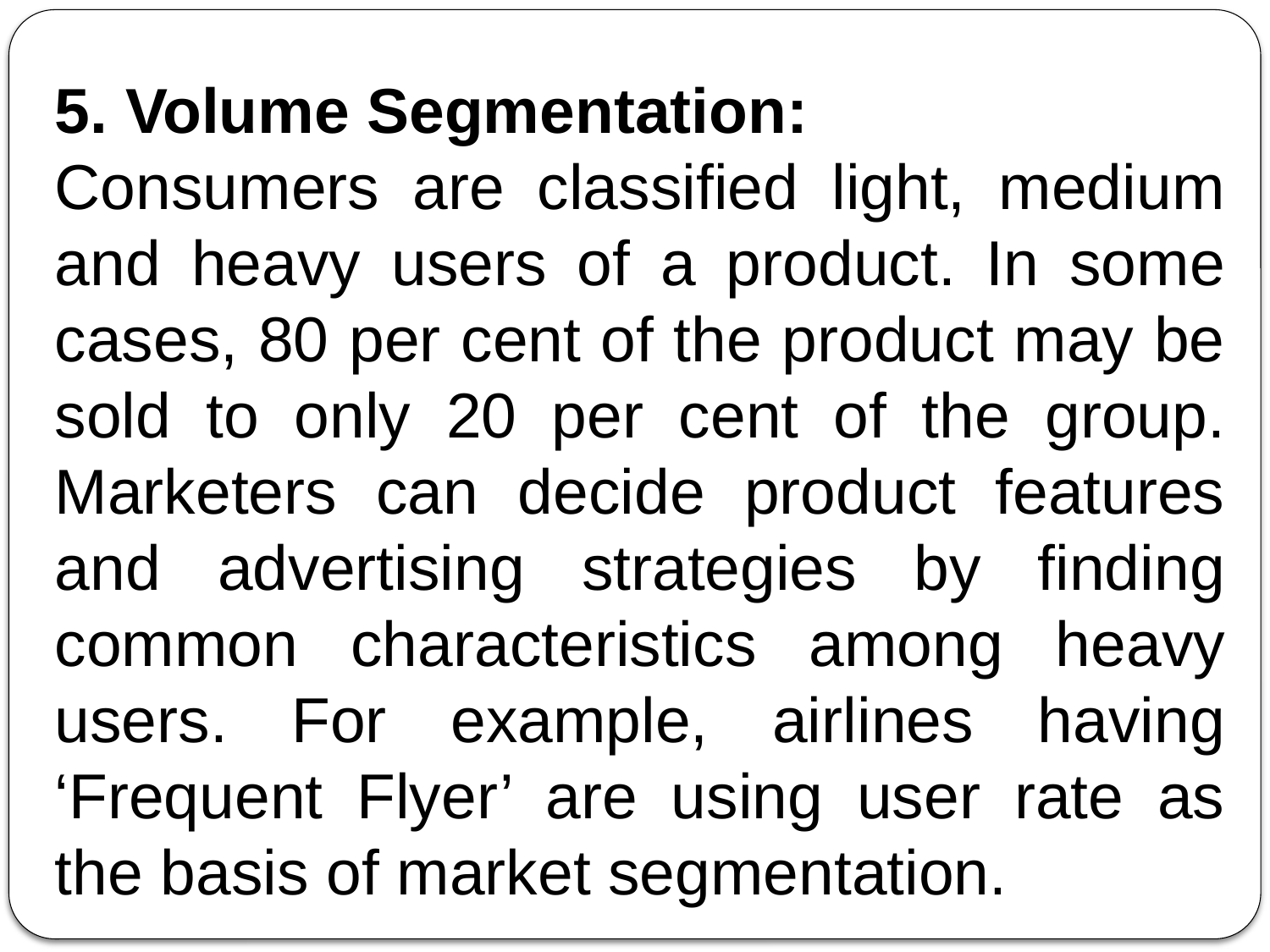

5. Volume Segmentation:
Consumers are classified light, medium and heavy users of a product. In some cases, 80 per cent of the product may be sold to only 20 per cent of the group. Marketers can decide product features and advertising strategies by finding common characteristics among heavy users. For example, airlines having ‘Frequent Flyer’ are using user rate as the basis of market segmentation.